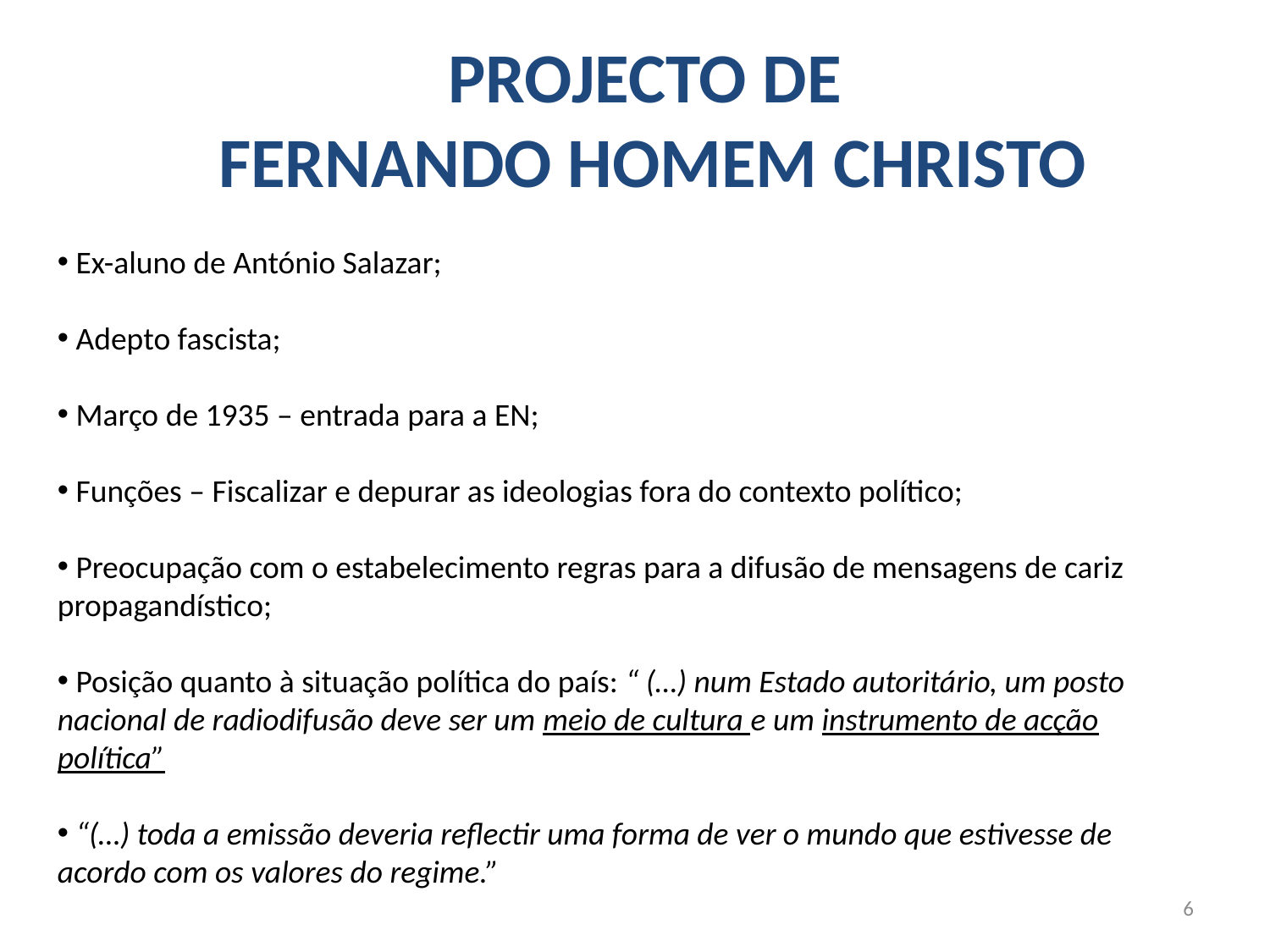

PROJECTO DE
 FERNANDO HOMEM CHRISTO
 Ex-aluno de António Salazar;

 Adepto fascista;

 Março de 1935 – entrada para a EN;

 Funções – Fiscalizar e depurar as ideologias fora do contexto político;

 Preocupação com o estabelecimento regras para a difusão de mensagens de cariz propagandístico;

 Posição quanto à situação política do país: “ (…) num Estado autoritário, um posto nacional de radiodifusão deve ser um meio de cultura e um instrumento de acção política”

 “(…) toda a emissão deveria reflectir uma forma de ver o mundo que estivesse de acordo com os valores do regime.”
6